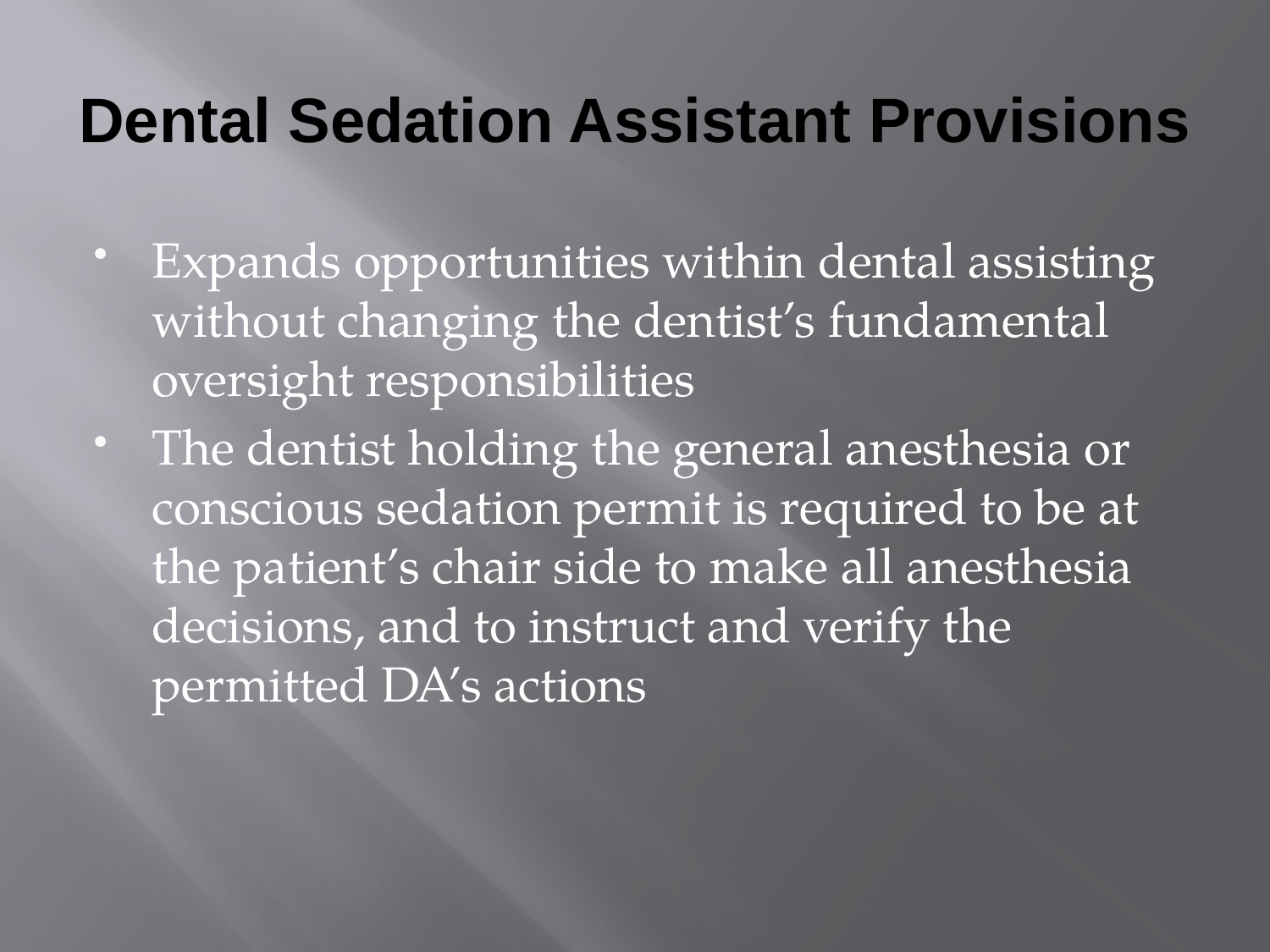

# Dental Sedation Assistant Provisions
Expands opportunities within dental assisting without changing the dentist’s fundamental oversight responsibilities
The dentist holding the general anesthesia or conscious sedation permit is required to be at the patient’s chair side to make all anesthesia decisions, and to instruct and verify the permitted DA’s actions